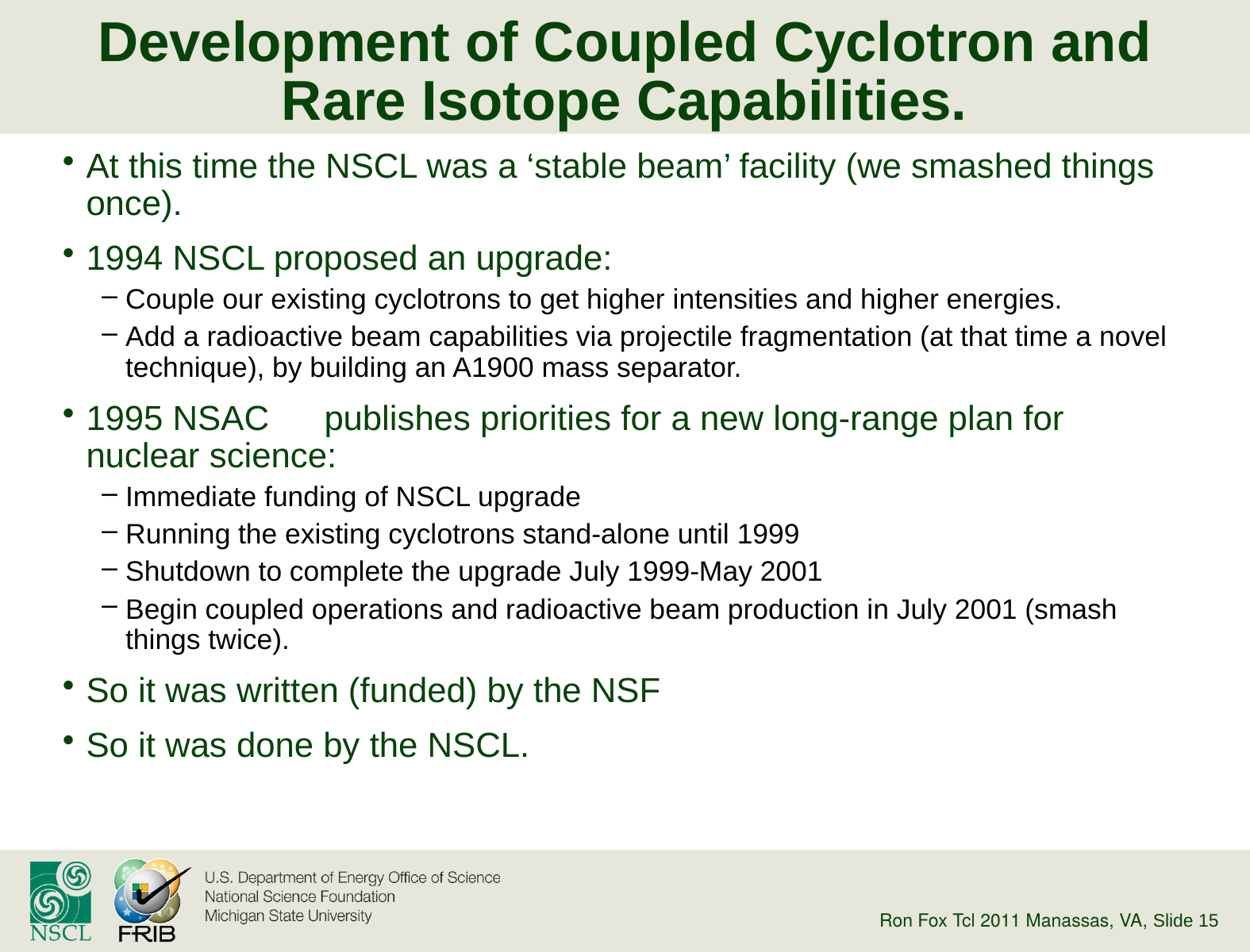

# Development of Coupled Cyclotron and Rare Isotope Capabilities.
At this time the NSCL was a ‘stable beam’ facility (we smashed things once).
1994 NSCL proposed an upgrade:
Couple our existing cyclotrons to get higher intensities and higher energies.
Add a radioactive beam capabilities via projectile fragmentation (at that time a novel technique), by building an A1900 mass separator.
1995 NSAC	publishes priorities for a new long-range plan for nuclear science:
Immediate funding of NSCL upgrade
Running the existing cyclotrons stand-alone until 1999
Shutdown to complete the upgrade July 1999-May 2001
Begin coupled operations and radioactive beam production in July 2001 (smash things twice).
So it was written (funded) by the NSF
So it was done by the NSCL.